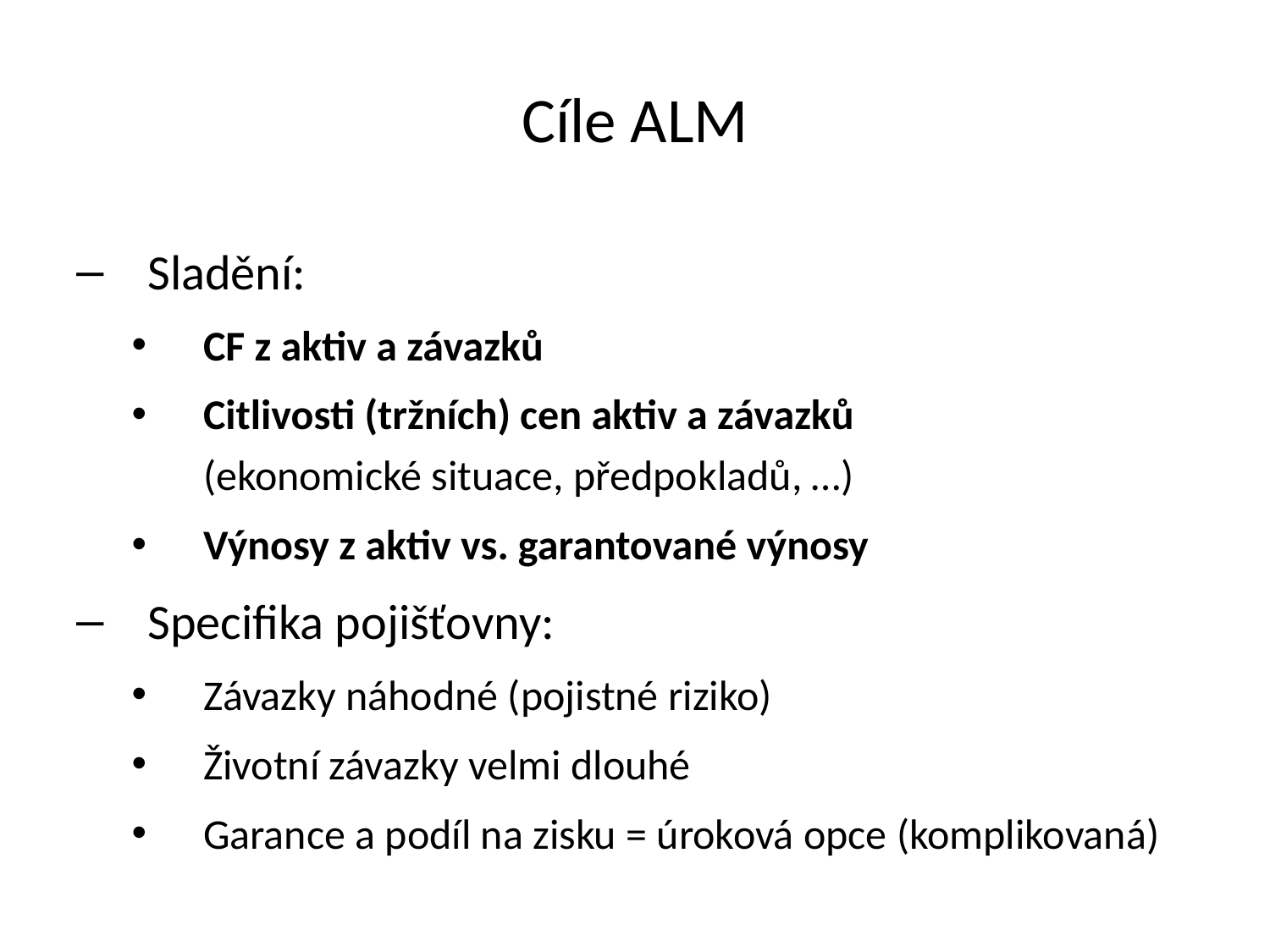

# Cíle ALM
Sladění:
CF z aktiv a závazků
Citlivosti (tržních) cen aktiv a závazků
(ekonomické situace, předpokladů, …)
Výnosy z aktiv vs. garantované výnosy
Specifika pojišťovny:
Závazky náhodné (pojistné riziko)
Životní závazky velmi dlouhé
Garance a podíl na zisku = úroková opce (komplikovaná)